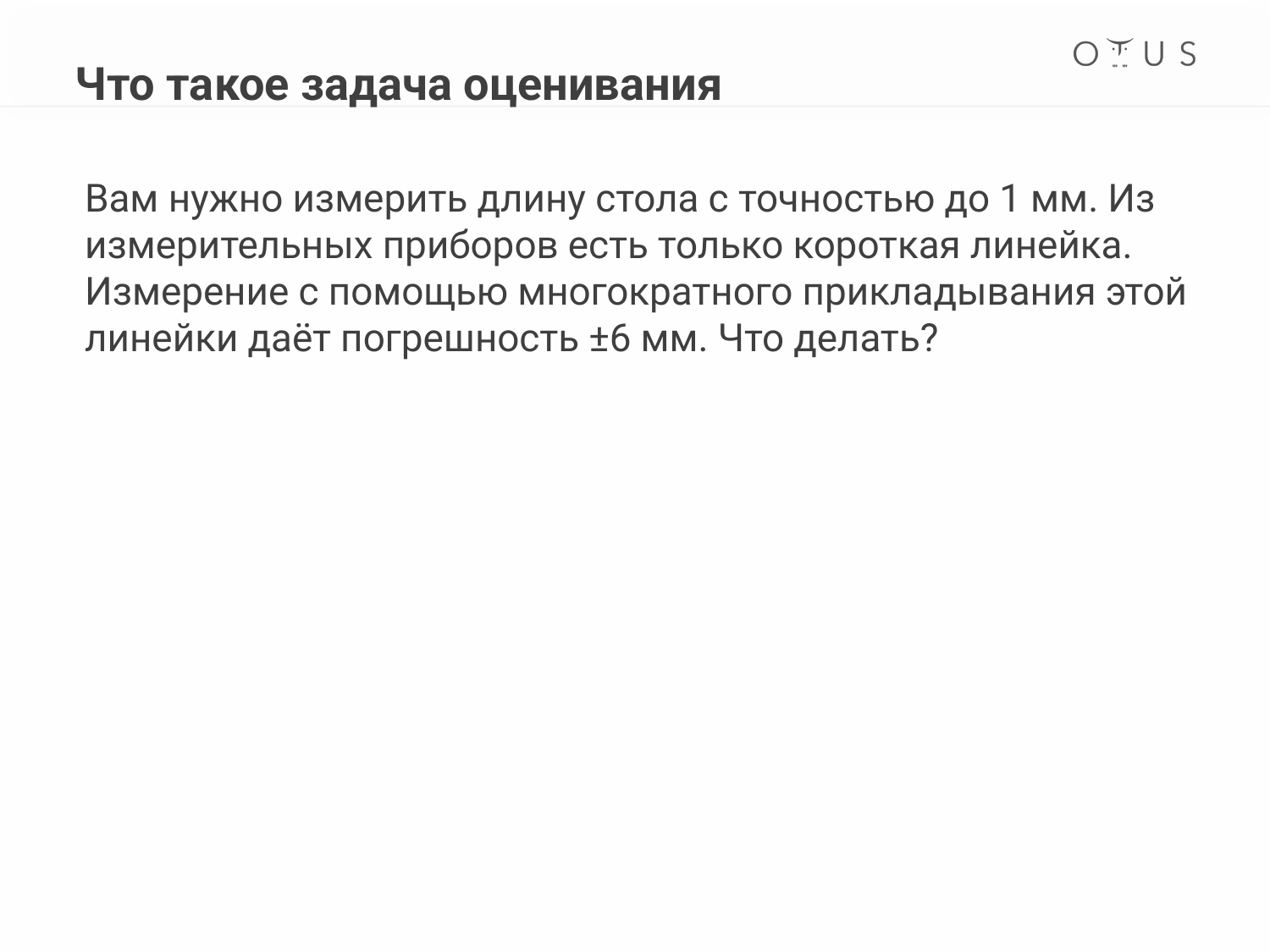

# Что такое задача оценивания
Вам нужно измерить длину стола с точностью до 1 мм. Из измерительных приборов есть только короткая линейка. Измерение с помощью многократного прикладывания этой линейки даёт погрешность ±6 мм. Что делать?